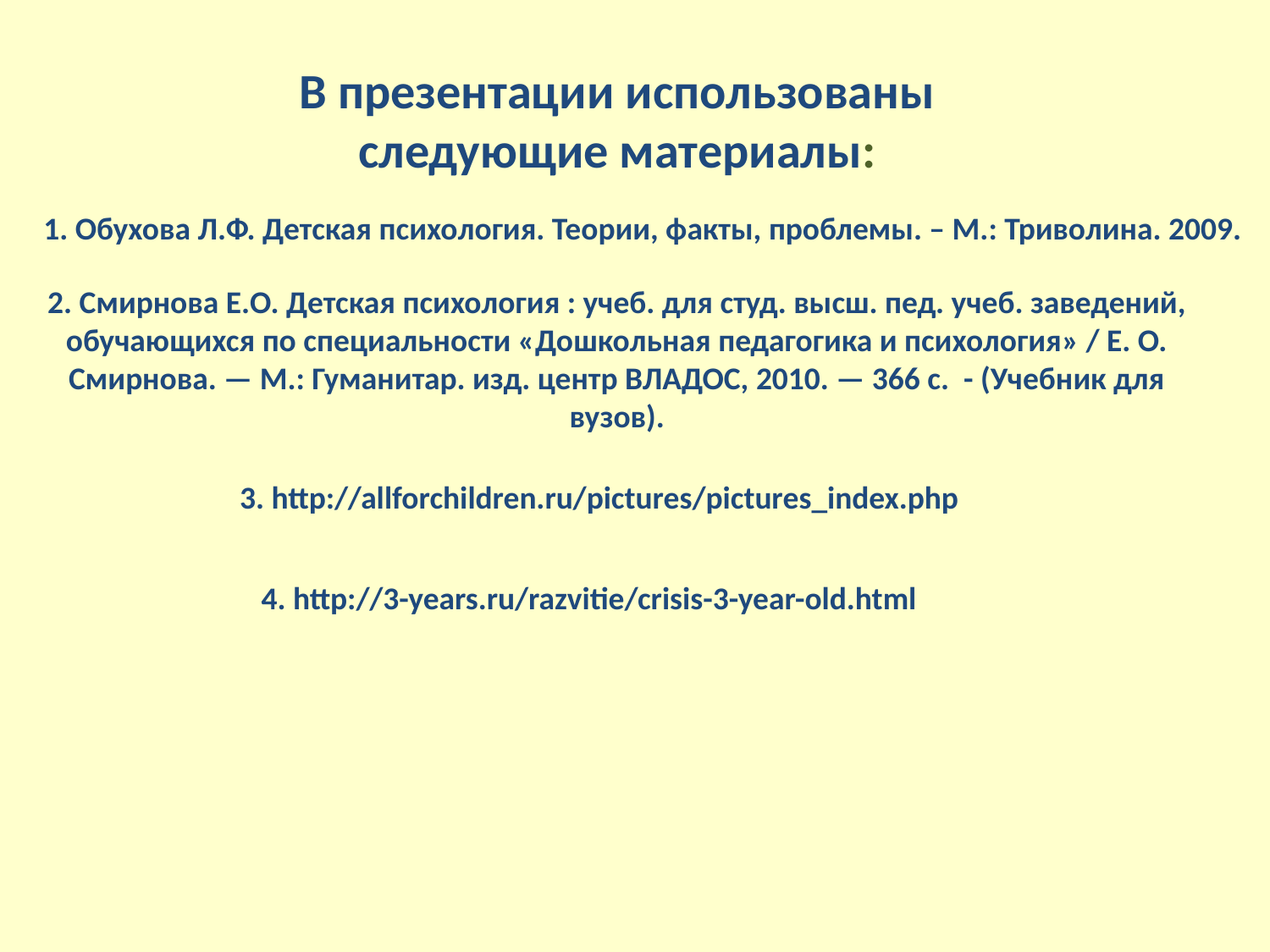

В презентации использованы следующие материалы:
1. Обухова Л.Ф. Детская психология. Теории, факты, проблемы. – М.: Триволина. 2009.
2. Смирнова Е.О. Детская психология : учеб. для студ. высш. пед. учеб. заведений, обучающихся по специальности «Дошкольная педагогика и психология» / Е. О. Смирнова. — М.: Гуманитар. изд. центр ВЛАДОС, 2010. — 366 с.  - (Учебник для вузов).
3. http://allforchildren.ru/pictures/pictures_index.php
4. http://3-years.ru/razvitie/crisis-3-year-old.html